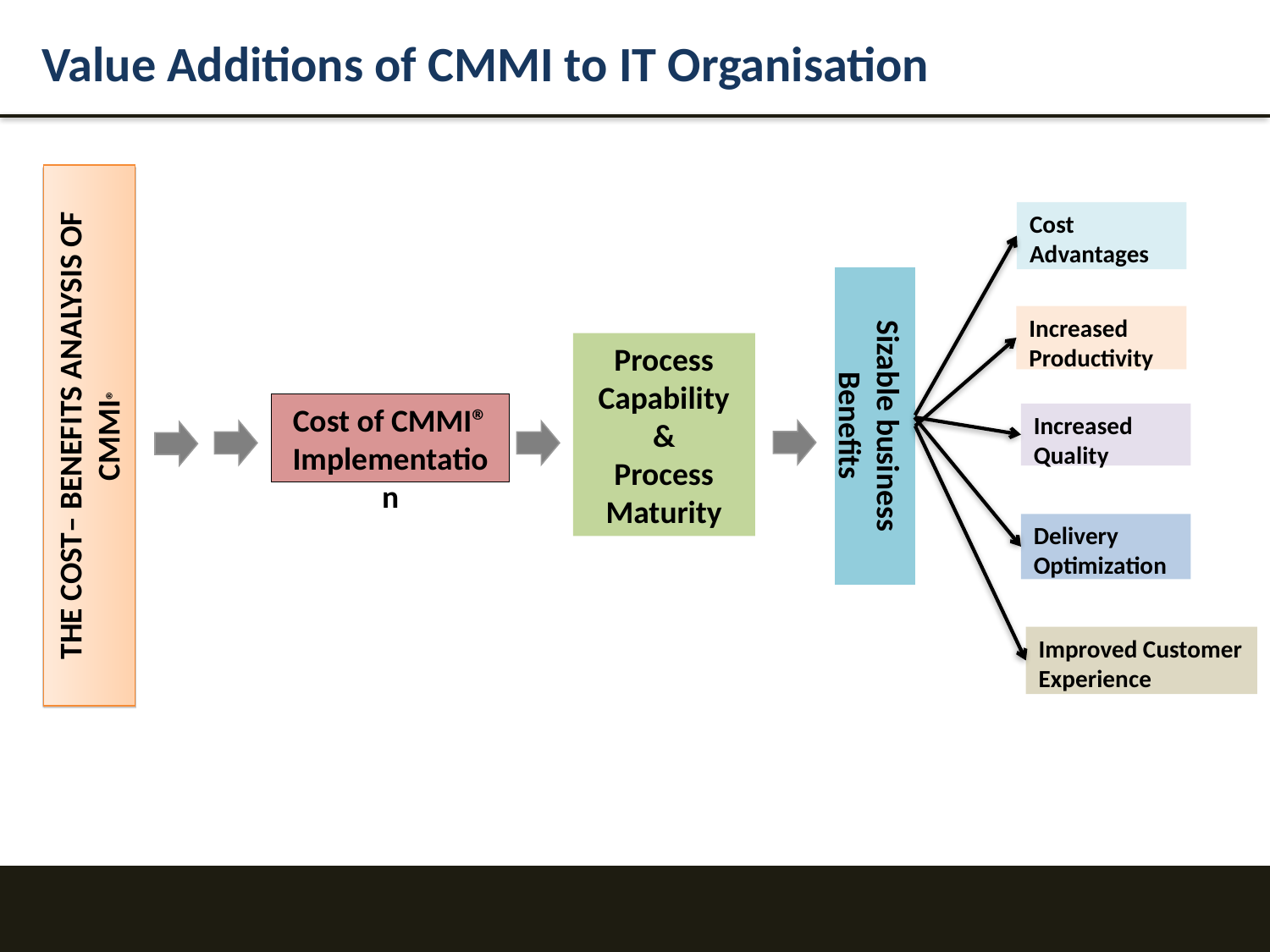

Value Additions of CMMI to IT Organisation
Cost Advantages
Increased Productivity
Process Capability
&
Process Maturity
Sizable business Benefits
THE COST– BENEFITS ANALYSIS OF CMMI®
Cost of CMMI® Implementation

Increased Quality

Delivery Optimization
Improved Customer Experience